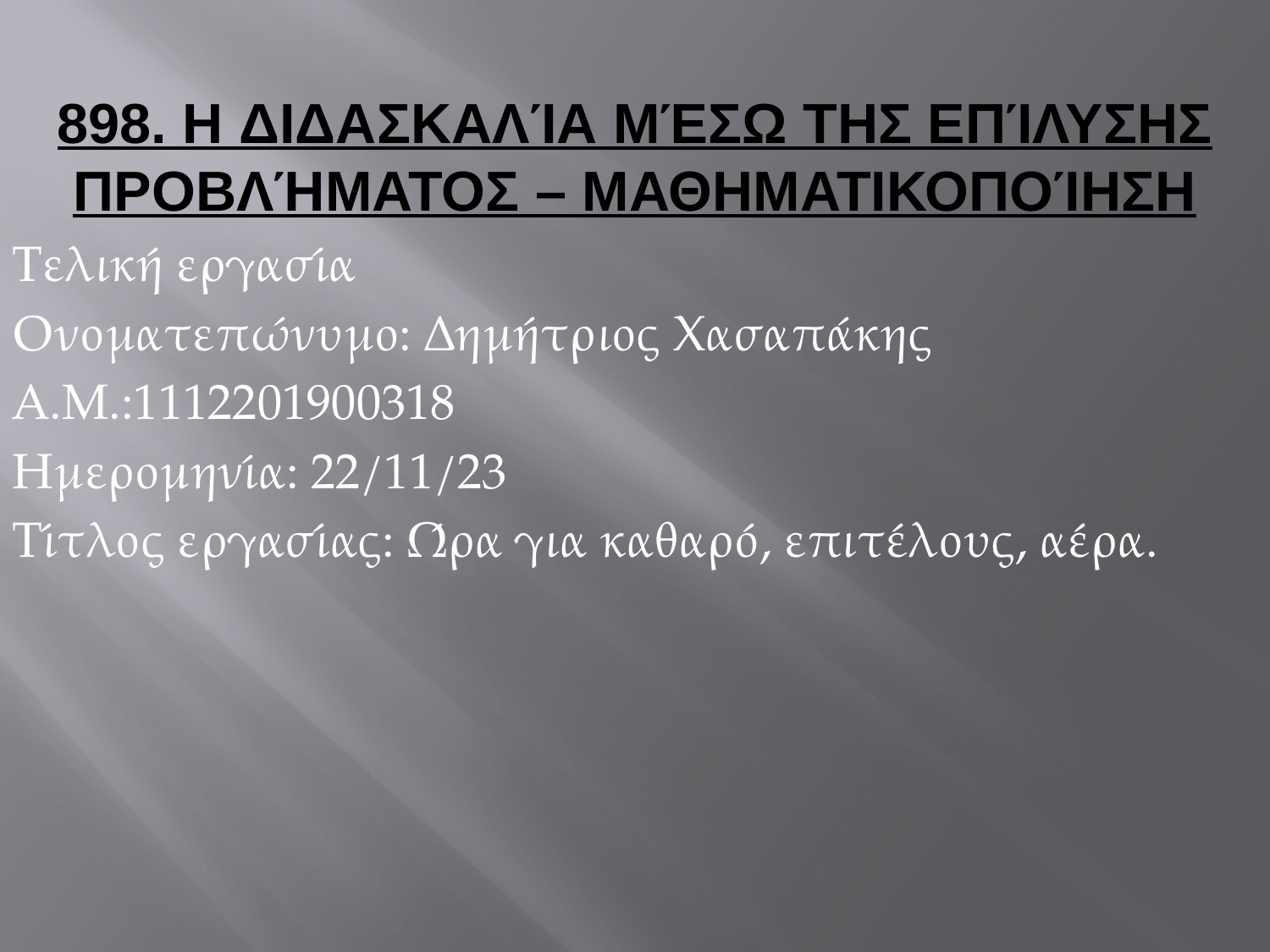

# 898. H Διδασκαλία μέσω της επίλυσης προβλήματος – Μαθηματικοποίηση
Τελική εργασία
Ονοματεπώνυμο: Δημήτριος Χασαπάκης
Α.Μ.:1112201900318
Ημερομηνία: 22/11/23
Τίτλος εργασίας: Ώρα για καθαρό, επιτέλους, αέρα.